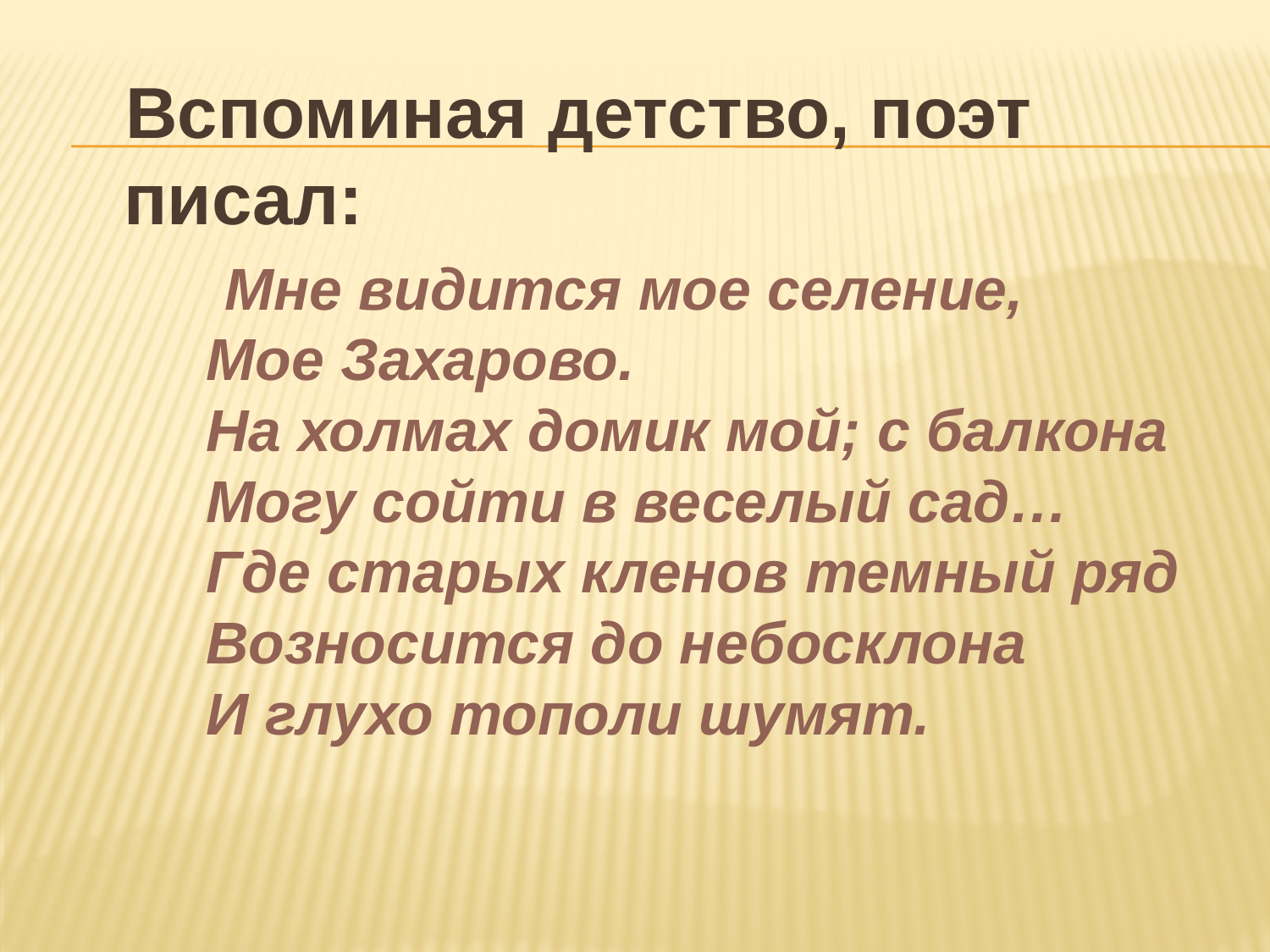

#
   Вспоминая детство, поэт писал:
         Мне видится мое селение,
     Мое Захарово.
     На холмах домик мой; с балкона
     Могу сойти в веселый сад…
     Где старых кленов темный ряд
     Возносится до небосклона
     И глухо тополи шумят.